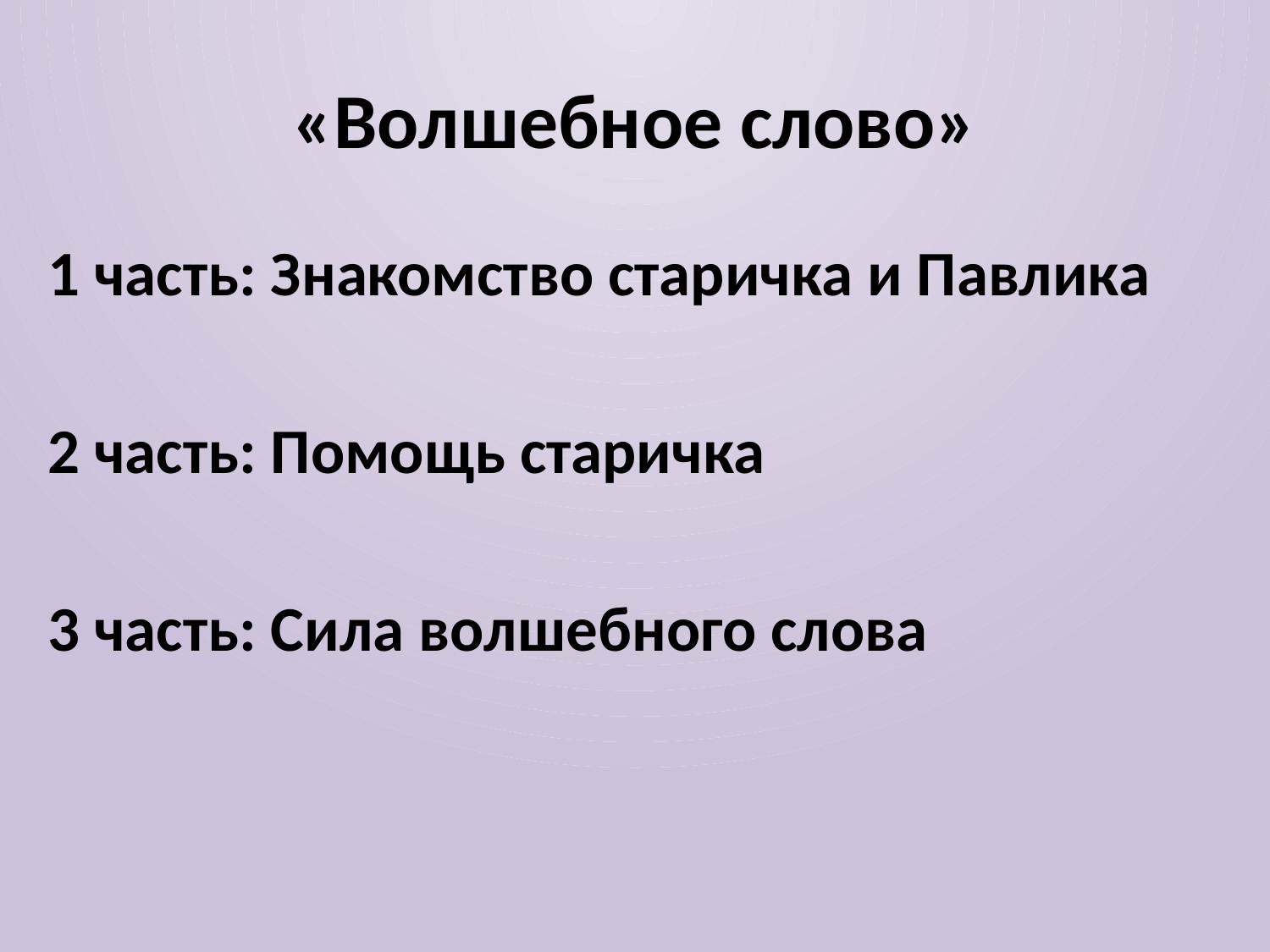

# «Волшебное слово»
1 часть: Знакомство старичка и Павлика

2 часть: Помощь старичка

3 часть: Сила волшебного слова